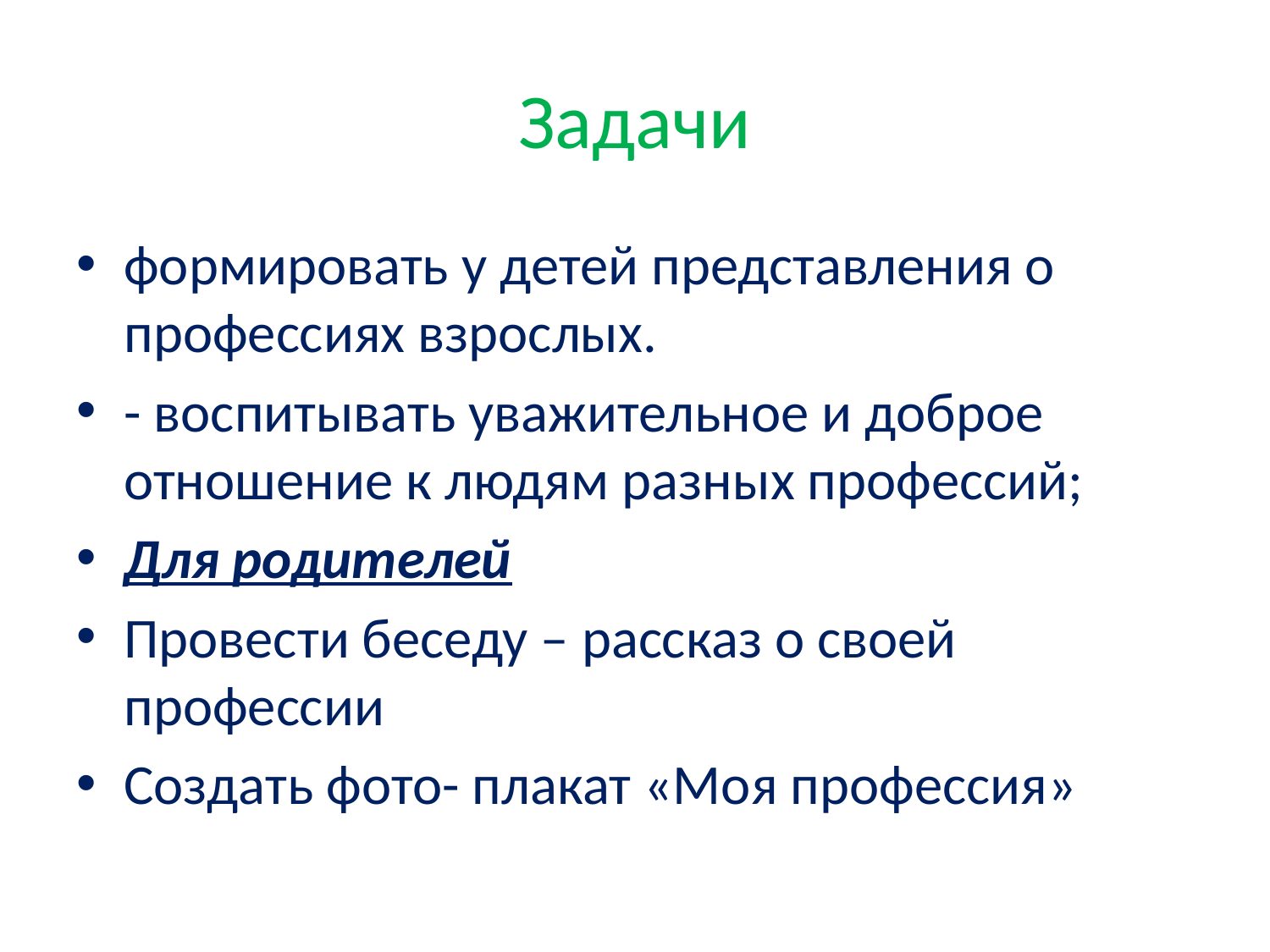

# Задачи
формировать у детей представления о профессиях взрослых.
- воспитывать уважительное и доброе отношение к людям разных профессий;
Для родителей
Провести беседу – рассказ о своей профессии
Создать фото- плакат «Моя профессия»